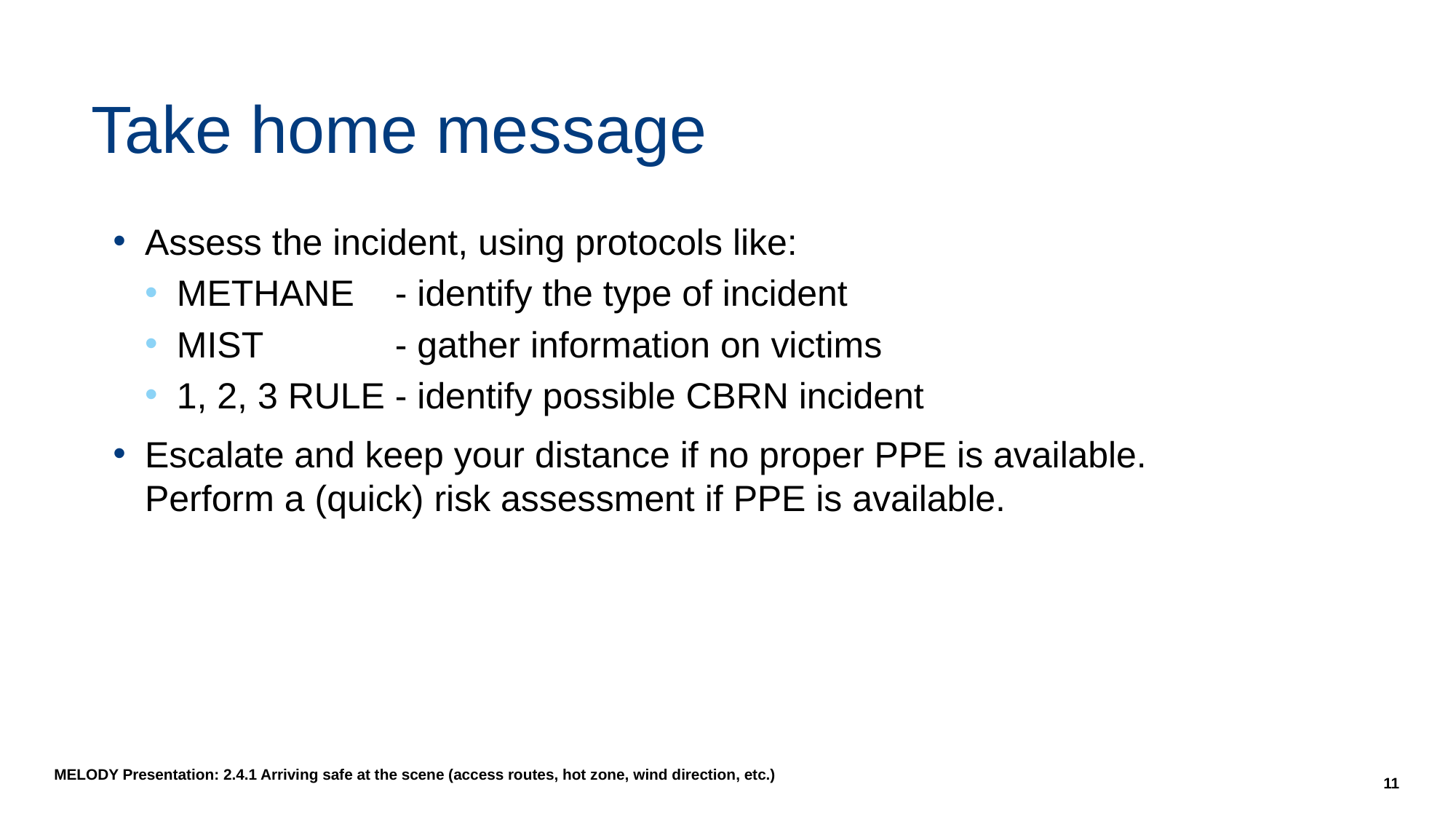

# Take home message
Assess the incident, using protocols like:
METHANE	- identify the type of incident
MIST		- gather information on victims
1, 2, 3 RULE	- identify possible CBRN incident
Escalate and keep your distance if no proper PPE is available. Perform a (quick) risk assessment if PPE is available.

MELODY Presentation: 2.4.1 Arriving safe at the scene (access routes, hot zone, wind direction, etc.)

11